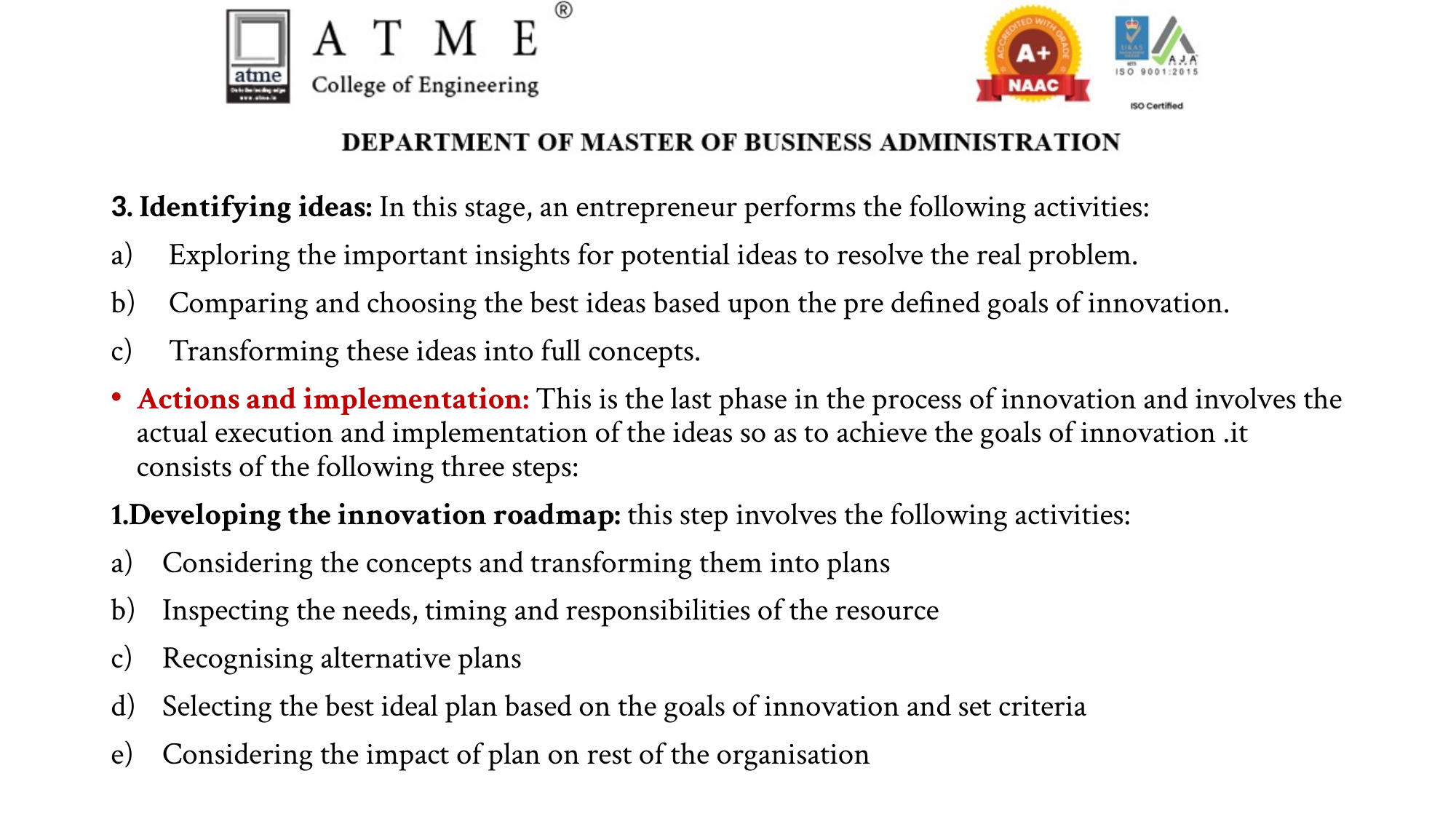

3. Identifying ideas: In this stage, an entrepreneur performs the following activities:
Exploring the important insights for potential ideas to resolve the real problem.
Comparing and choosing the best ideas based upon the pre defined goals of innovation.
Transforming these ideas into full concepts.
Actions and implementation: This is the last phase in the process of innovation and involves the actual execution and implementation of the ideas so as to achieve the goals of innovation .it consists of the following three steps:
1.Developing the innovation roadmap: this step involves the following activities:
Considering the concepts and transforming them into plans
Inspecting the needs, timing and responsibilities of the resource
Recognising alternative plans
Selecting the best ideal plan based on the goals of innovation and set criteria
Considering the impact of plan on rest of the organisation